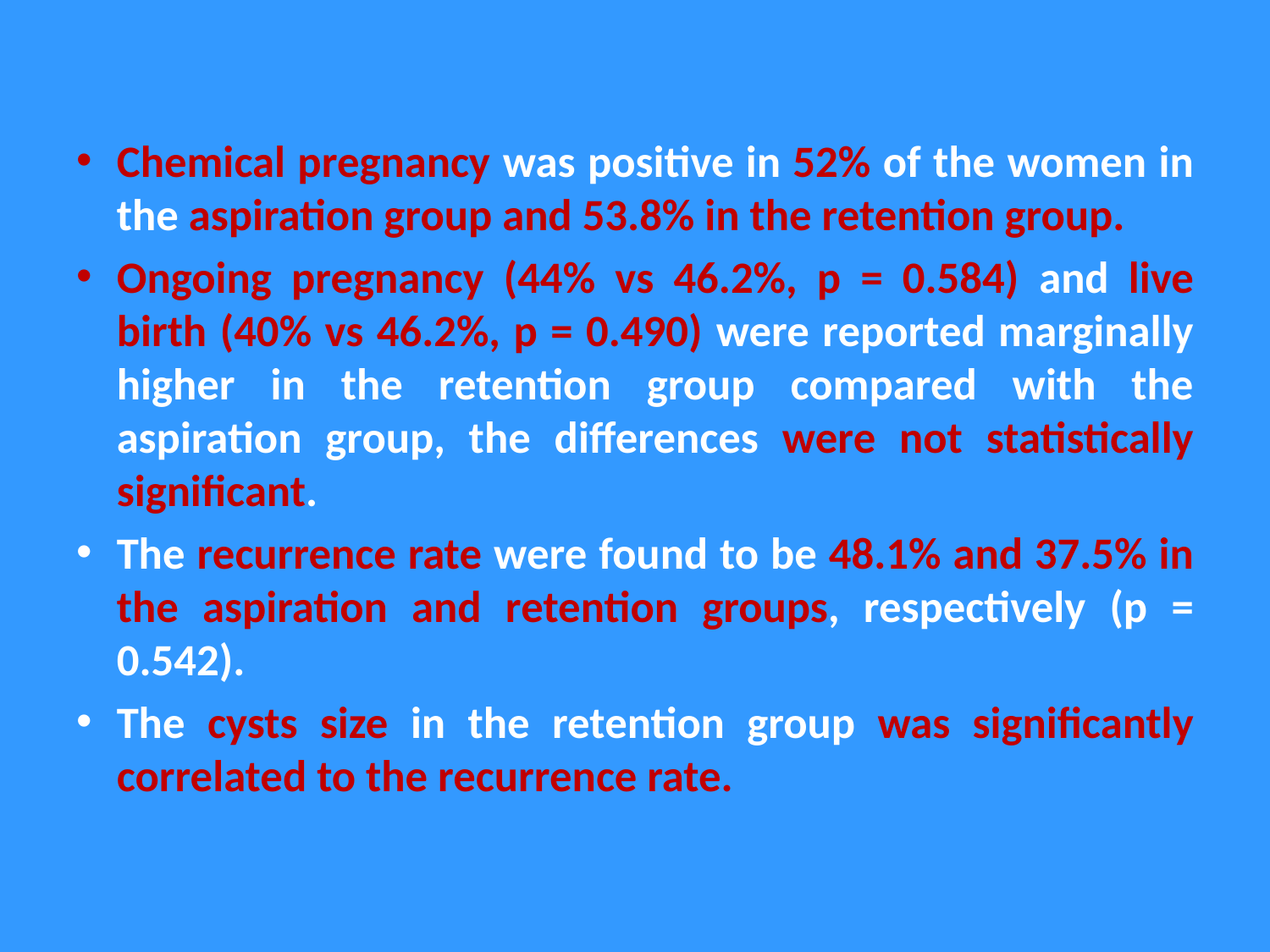

Chemical pregnancy was positive in 52% of the women in the aspiration group and 53.8% in the retention group.
Ongoing pregnancy (44% vs 46.2%, p = 0.584) and live birth (40% vs 46.2%, p = 0.490) were reported marginally higher in the retention group compared with the aspiration group, the differences were not statistically significant.
The recurrence rate were found to be 48.1% and 37.5% in the aspiration and retention groups, respectively (p = 0.542).
The cysts size in the retention group was significantly correlated to the recurrence rate.